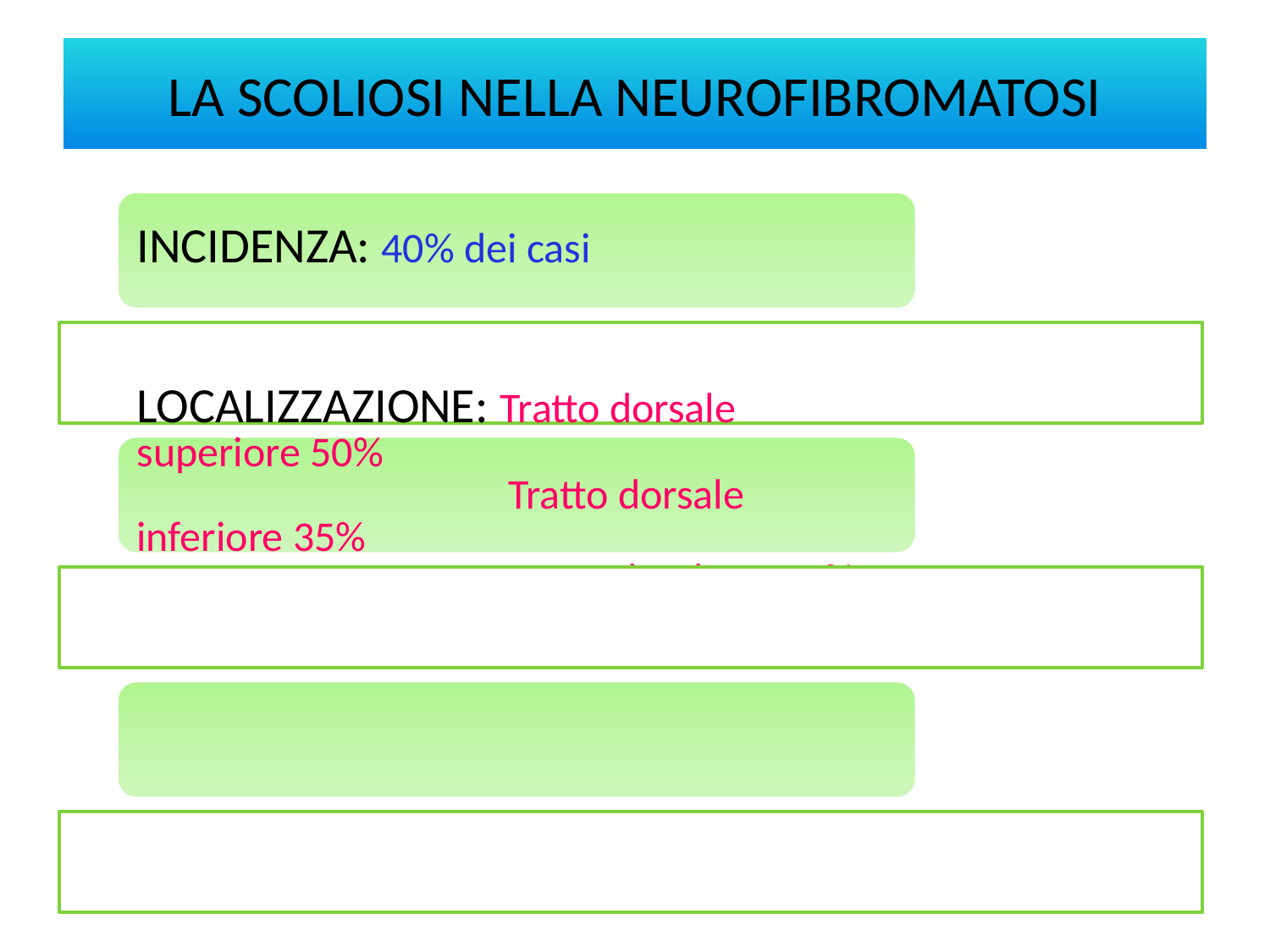

# LA SCOLIOSI NELLA NEUROFIBROMATOSI
INCIDENZA: 40% dei casi
LOCALIZZAZIONE: Tratto dorsale superiore 50%
                                        Tratto lombare 15%